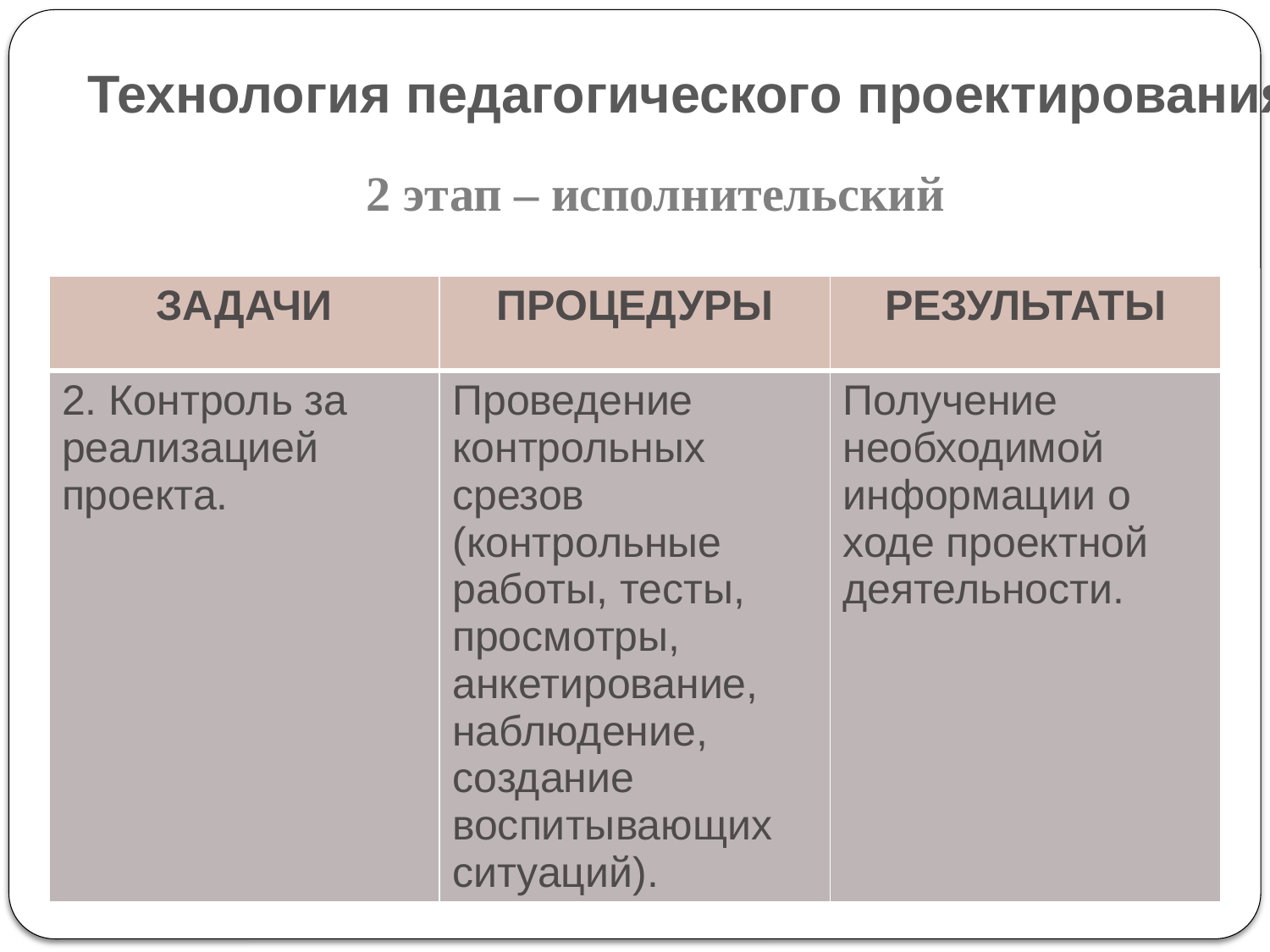

# Технология педагогического проектирования
2 этап – исполнительский
| ЗАДАЧИ | ПРОЦЕДУРЫ | РЕЗУЛЬТАТЫ |
| --- | --- | --- |
| 2. Контроль за реализацией проекта. | Проведение контрольных срезов (контрольные работы, тесты, просмотры, анкетирование, наблюдение, создание воспитывающих ситуаций). | Получение необходимой информации о ходе проектной деятельности. |